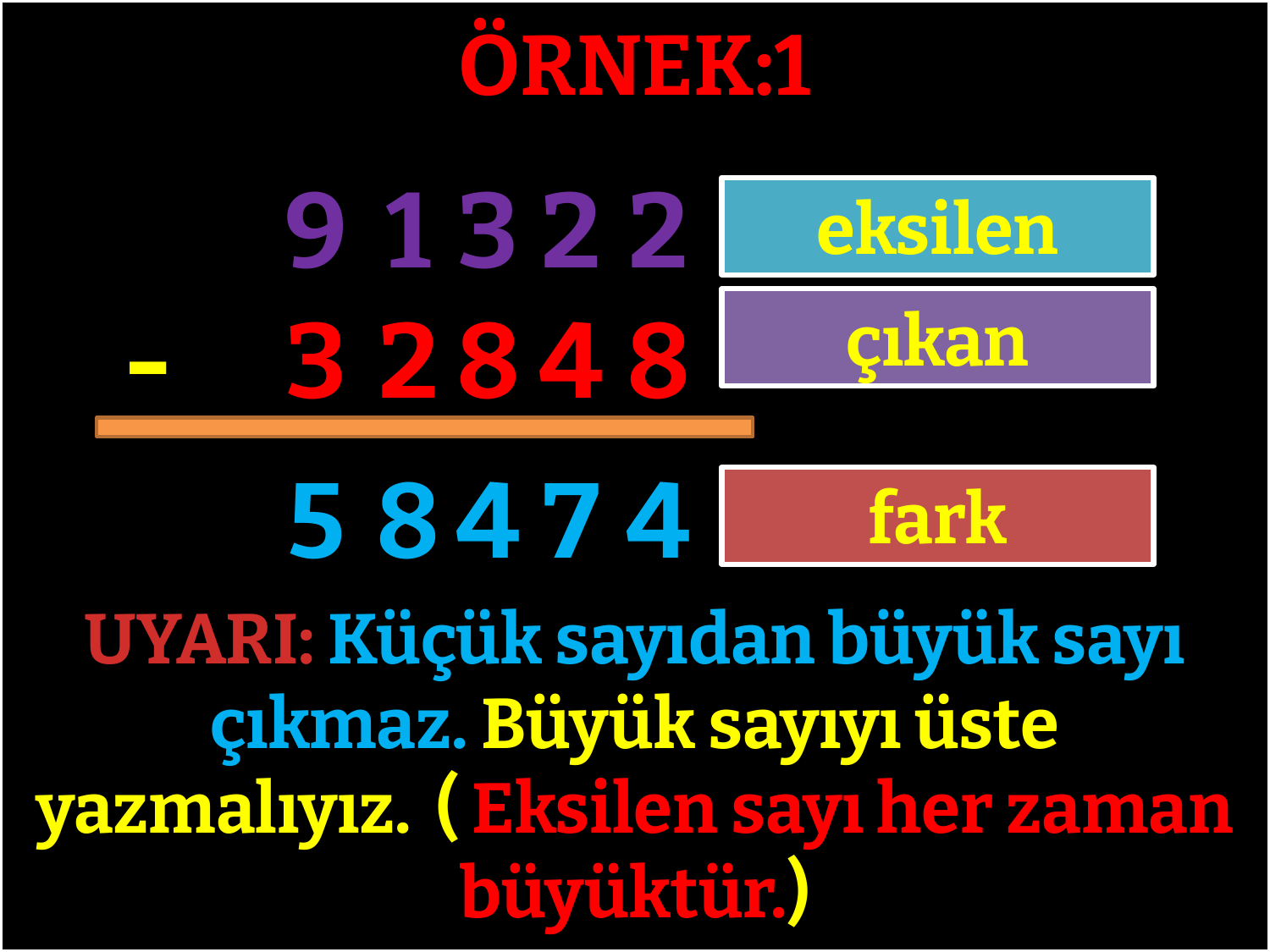

ÖRNEK:1
2
2
3
1
9
eksilen
-
8
4
8
2
3
çıkan
#

5
8
4
7
4
fark
UYARI: Küçük sayıdan büyük sayı çıkmaz. Büyük sayıyı üste yazmalıyız.  ( Eksilen sayı her zaman büyüktür.)